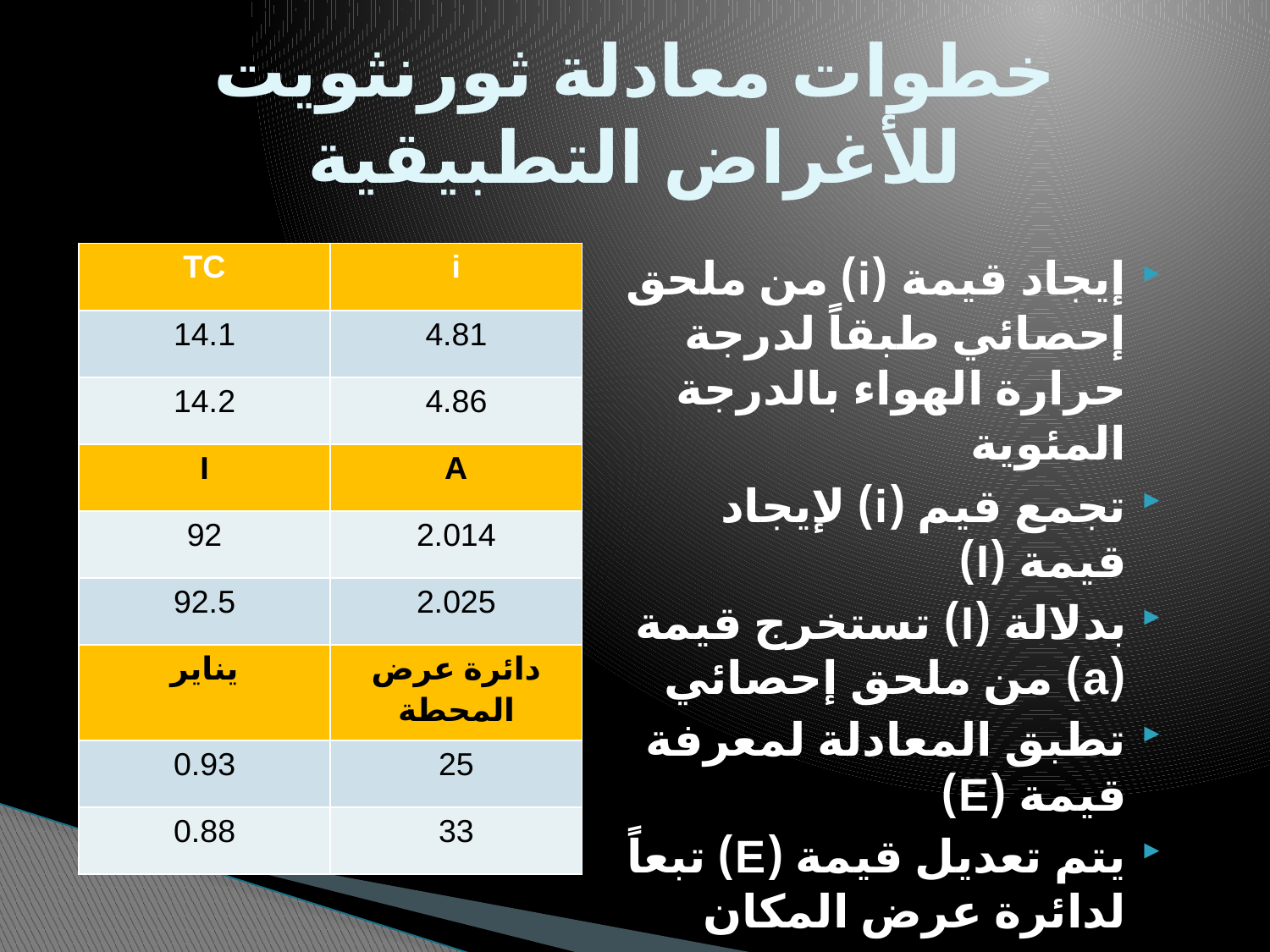

# خطوات معادلة ثورنثويت للأغراض التطبيقية
| TC | i |
| --- | --- |
| 14.1 | 4.81 |
| 14.2 | 4.86 |
| I | A |
| 92 | 2.014 |
| 92.5 | 2.025 |
| يناير | دائرة عرض المحطة |
| 0.93 | 25 |
| 0.88 | 33 |
إيجاد قيمة (i) من ملحق إحصائي طبقاً لدرجة حرارة الهواء بالدرجة المئوية
تجمع قيم (i) لإيجاد قيمة (I)
بدلالة (I) تستخرج قيمة (a) من ملحق إحصائي
تطبق المعادلة لمعرفة قيمة (E)
يتم تعديل قيمة (E) تبعاً لدائرة عرض المكان